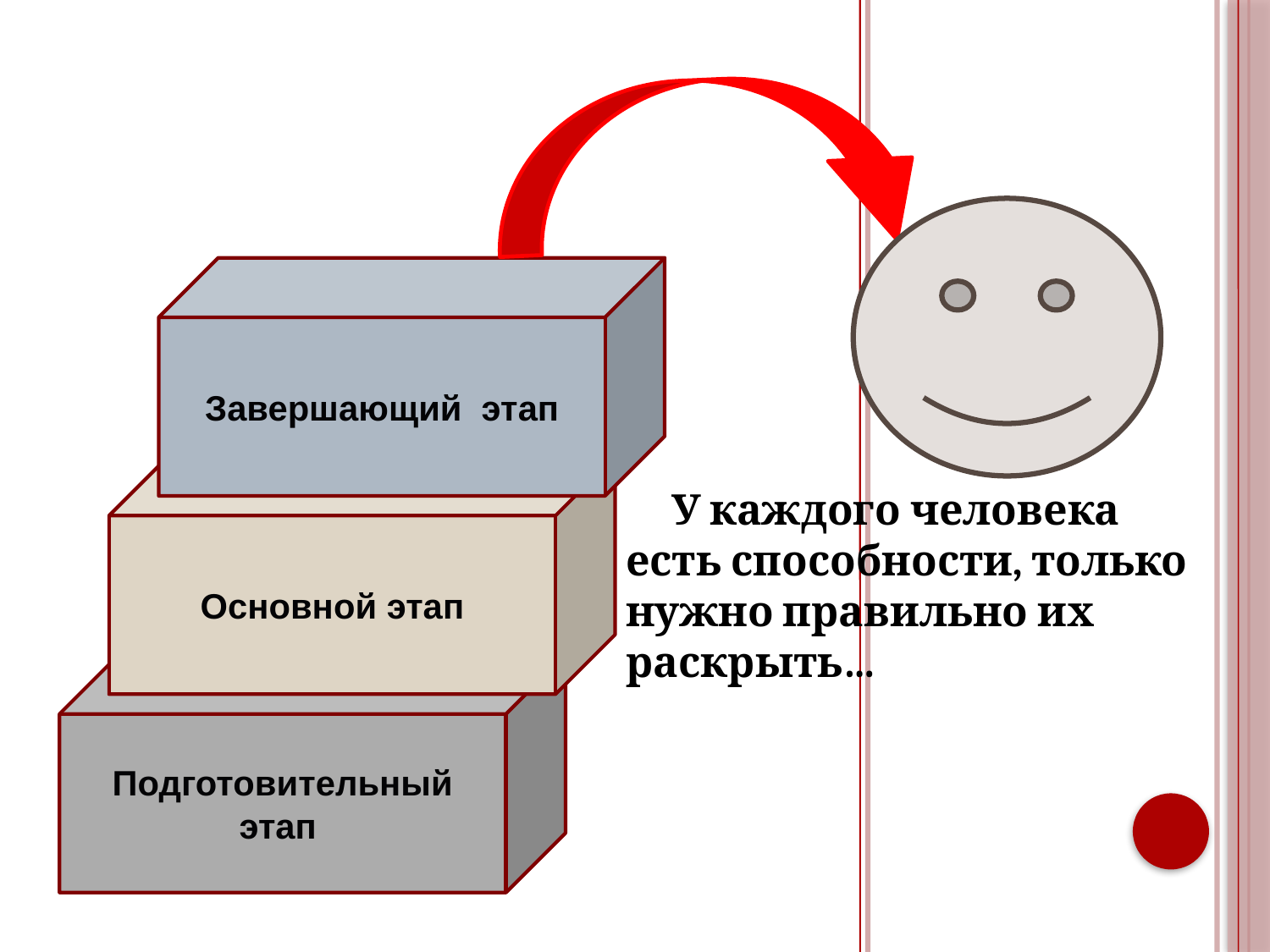

Завершающий  этап
Основной этап
         У каждого человека есть способности, только нужно правильно их раскрыть…
Подготовительный этап